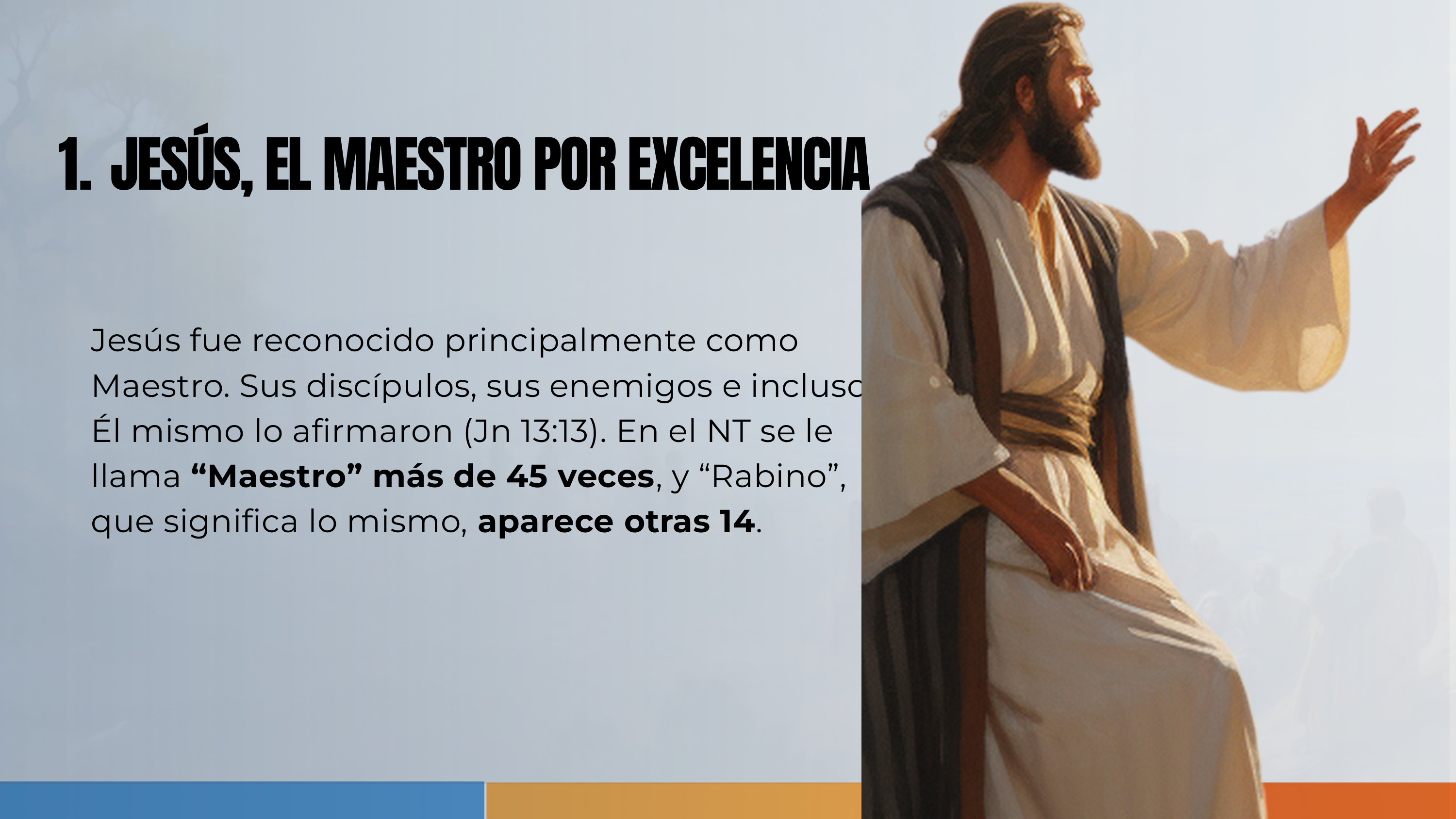

JESÚS, EL MAESTRO POR EXCELENCIA
Jesús fue reconocido principalmente como Maestro. Sus discípulos, sus enemigos e incluso Él mismo lo afirmaron (Jn 13:13). En el NT se le llama “Maestro” más de 45 veces, y “Rabino”, que significa lo mismo, aparece otras 14.